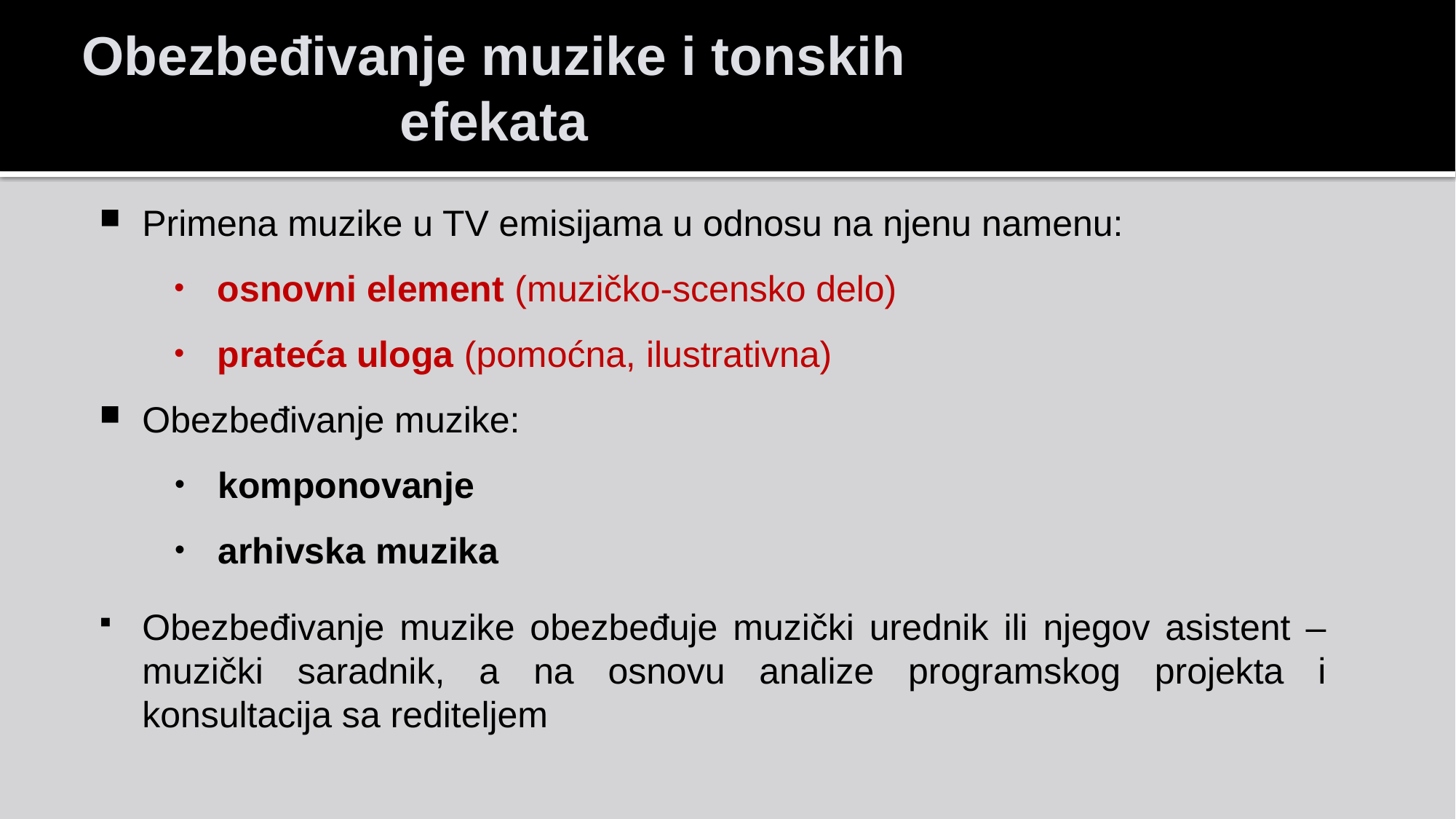

Obezbeđivanje muzike i tonskih efekata

Primena muzike u TV emisijama u odnosu na njenu namenu:
osnovni element (muzičko-scensko delo)
prateća uloga (pomoćna, ilustrativna)

Obezbeđivanje muzike:
komponovanje
arhivska muzika

Obezbeđivanje muzike obezbeđuje muzički urednik ili njegov asistent – muzički saradnik, a na osnovu analize programskog projekta i konsultacija sa rediteljem